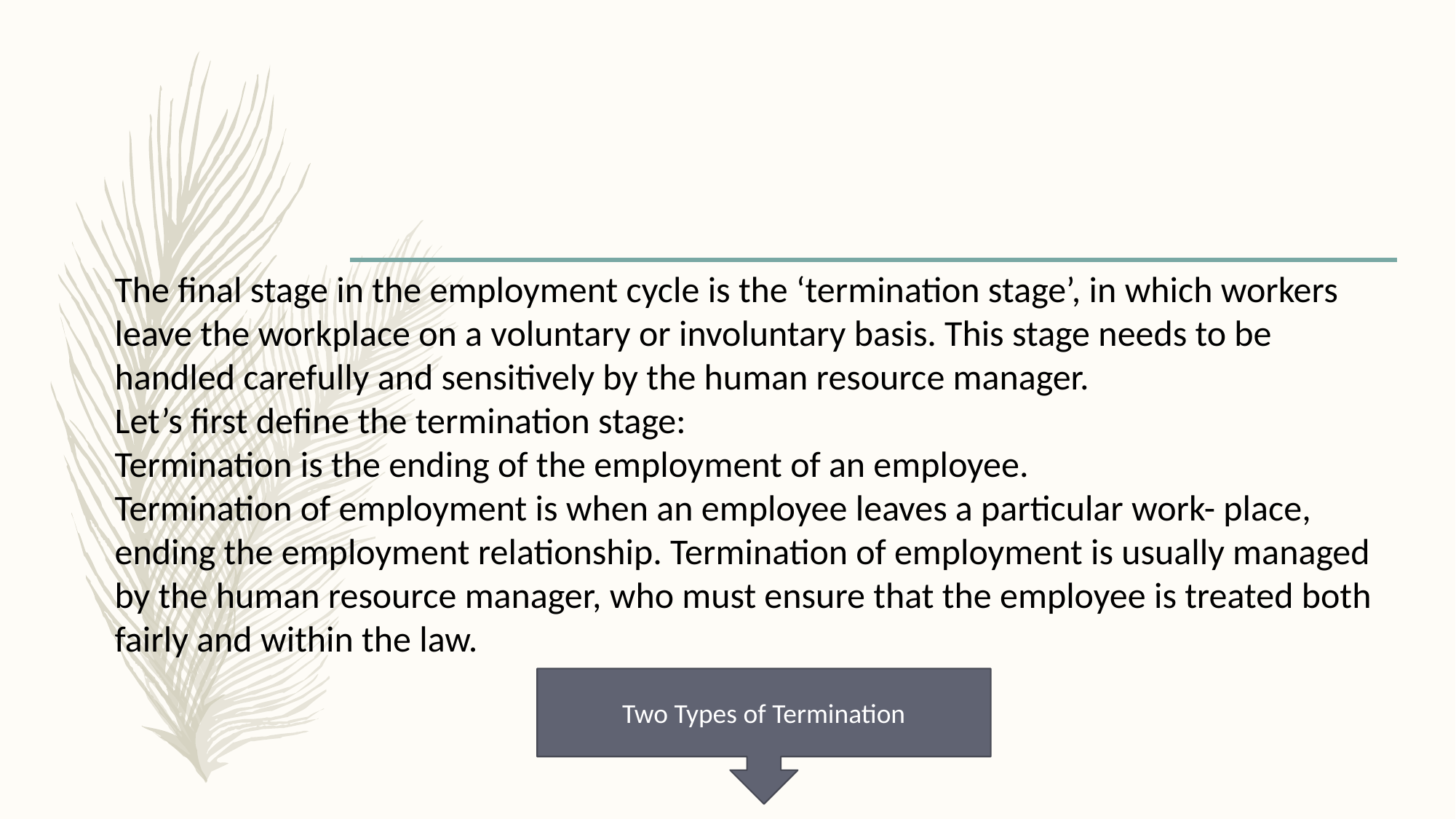

The final stage in the employment cycle is the ‘termination stage’, in which workers leave the workplace on a voluntary or involuntary basis. This stage needs to be handled carefully and sensitively by the human resource manager.
Let’s first define the termination stage:
Termination is the ending of the employment of an employee.
Termination of employment is when an employee leaves a particular work- place, ending the employment relationship. Termination of employment is usually managed by the human resource manager, who must ensure that the employee is treated both fairly and within the law.
Two Types of Termination